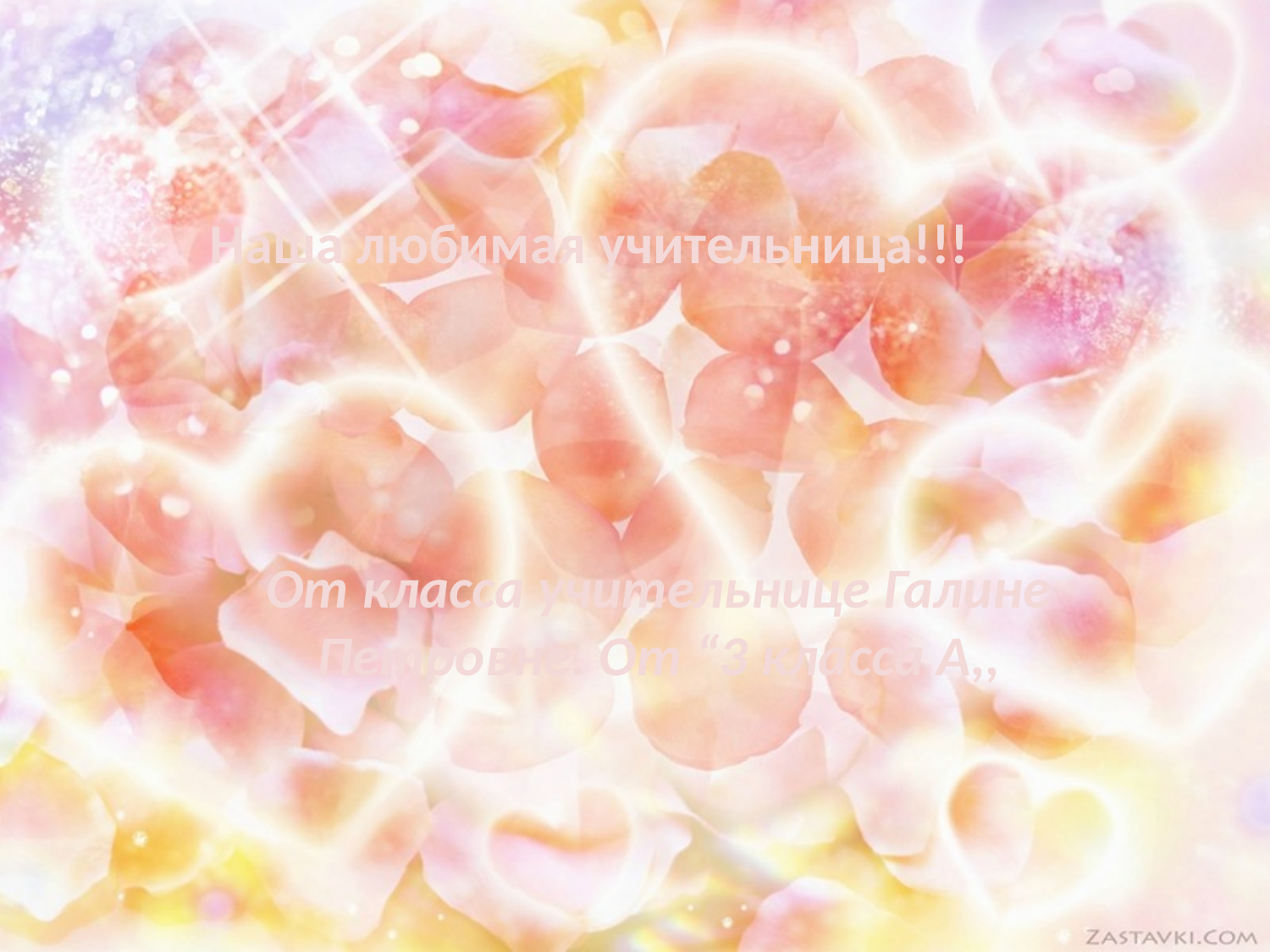

# Наша любимая учительница!!!
От класса учительнице Галине Петровне. От “3 класса А,,